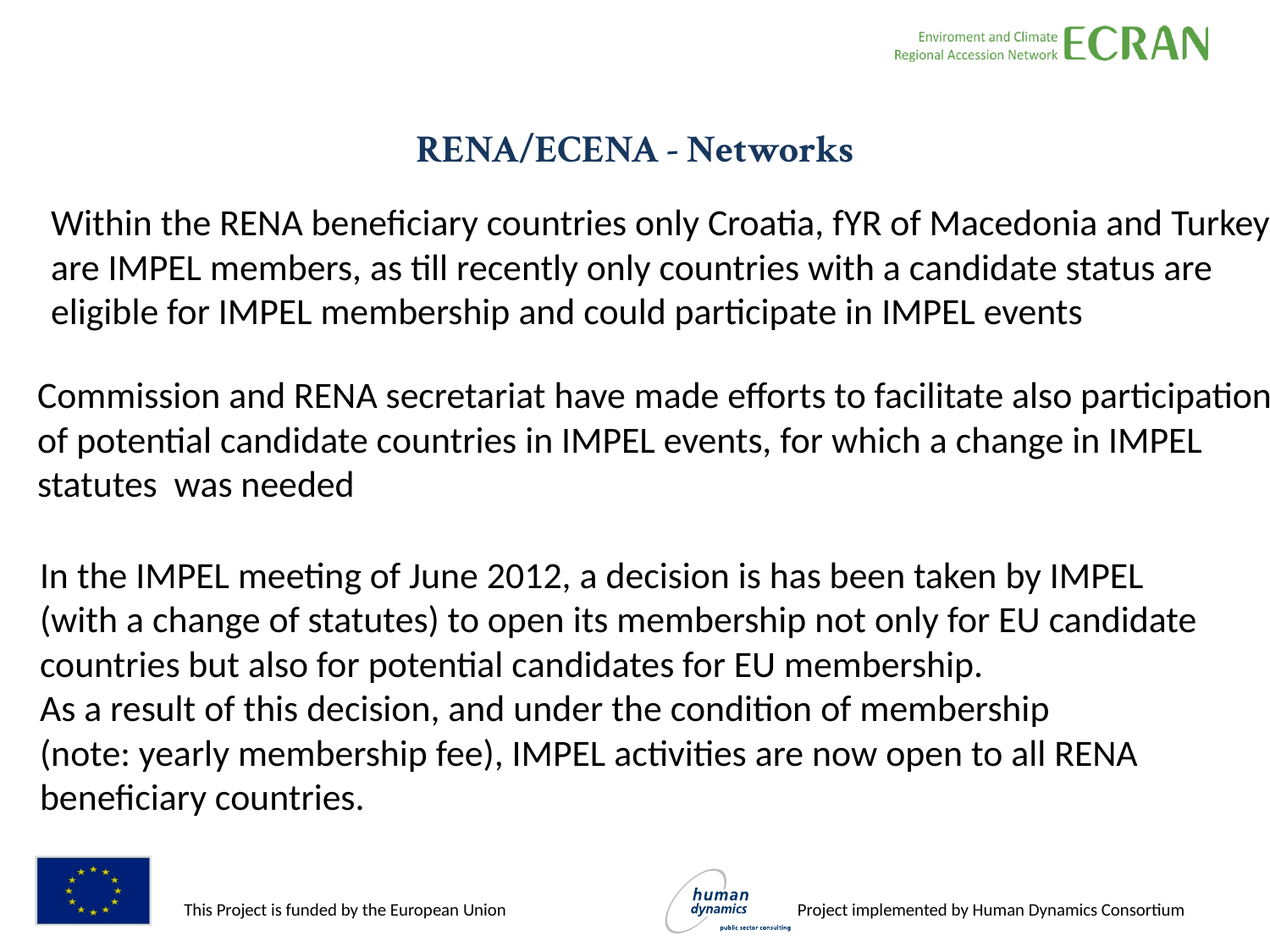

RENA/ECENA - Networks
Within the RENA beneficiary countries only Croatia, fYR of Macedonia and Turkey
are IMPEL members, as till recently only countries with a candidate status are
eligible for IMPEL membership and could participate in IMPEL events

Commission and RENA secretariat have made efforts to facilitate also participation
of potential candidate countries in IMPEL events, for which a change in IMPEL
statutes  was needed
In the IMPEL meeting of June 2012, a decision is has been taken by IMPEL
(with a change of statutes) to open its membership not only for EU candidate
countries but also for potential candidates for EU membership.
As a result of this decision, and under the condition of membership
(note: yearly membership fee), IMPEL activities are now open to all RENA
beneficiary countries.